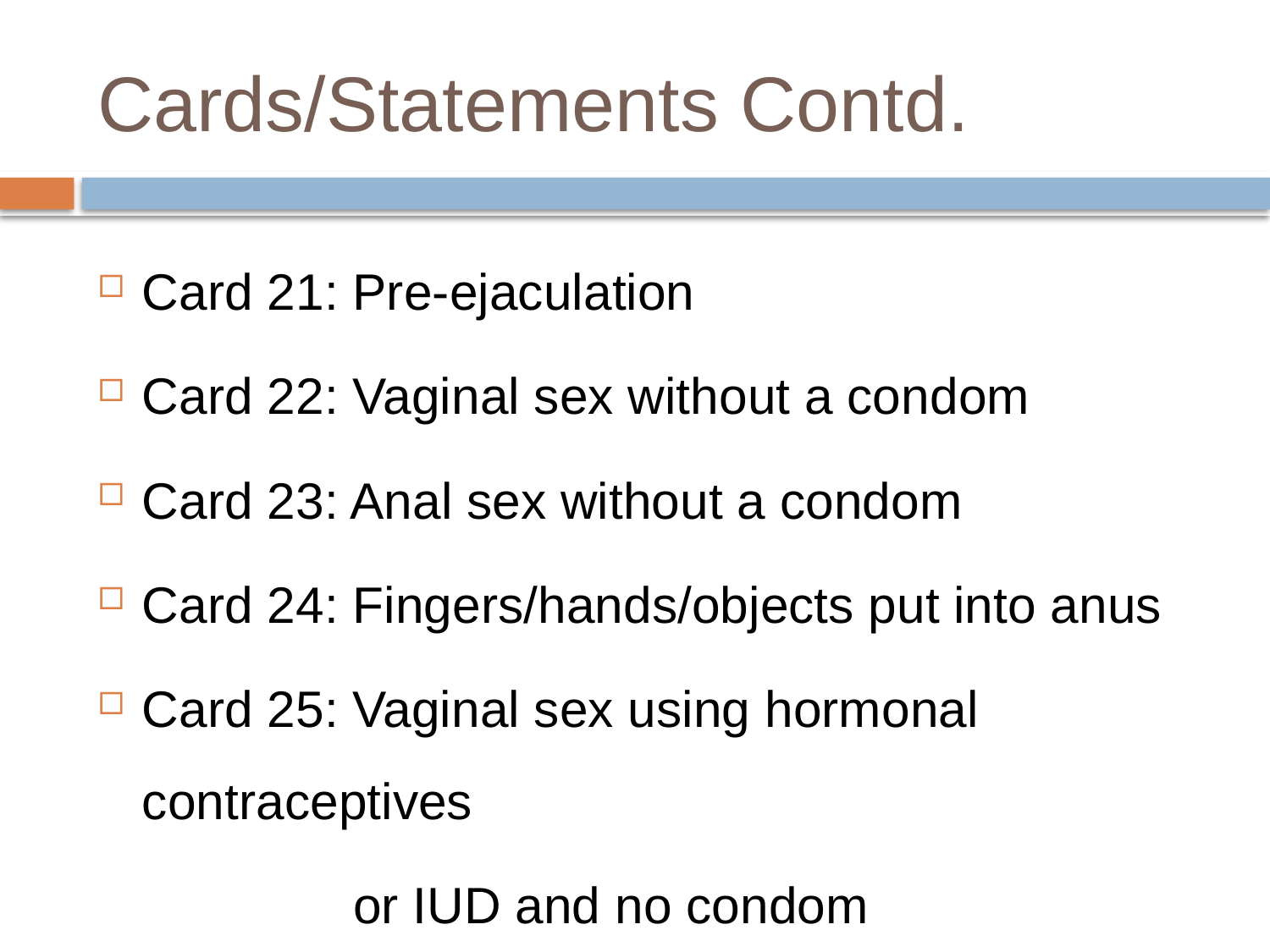

# Cards/Statements Contd.
Card 21: Pre-ejaculation
Card 22: Vaginal sex without a condom
Card 23: Anal sex without a condom
Card 24: Fingers/hands/objects put into anus
Card 25: Vaginal sex using hormonal contraceptives
                  or IUD and no condom